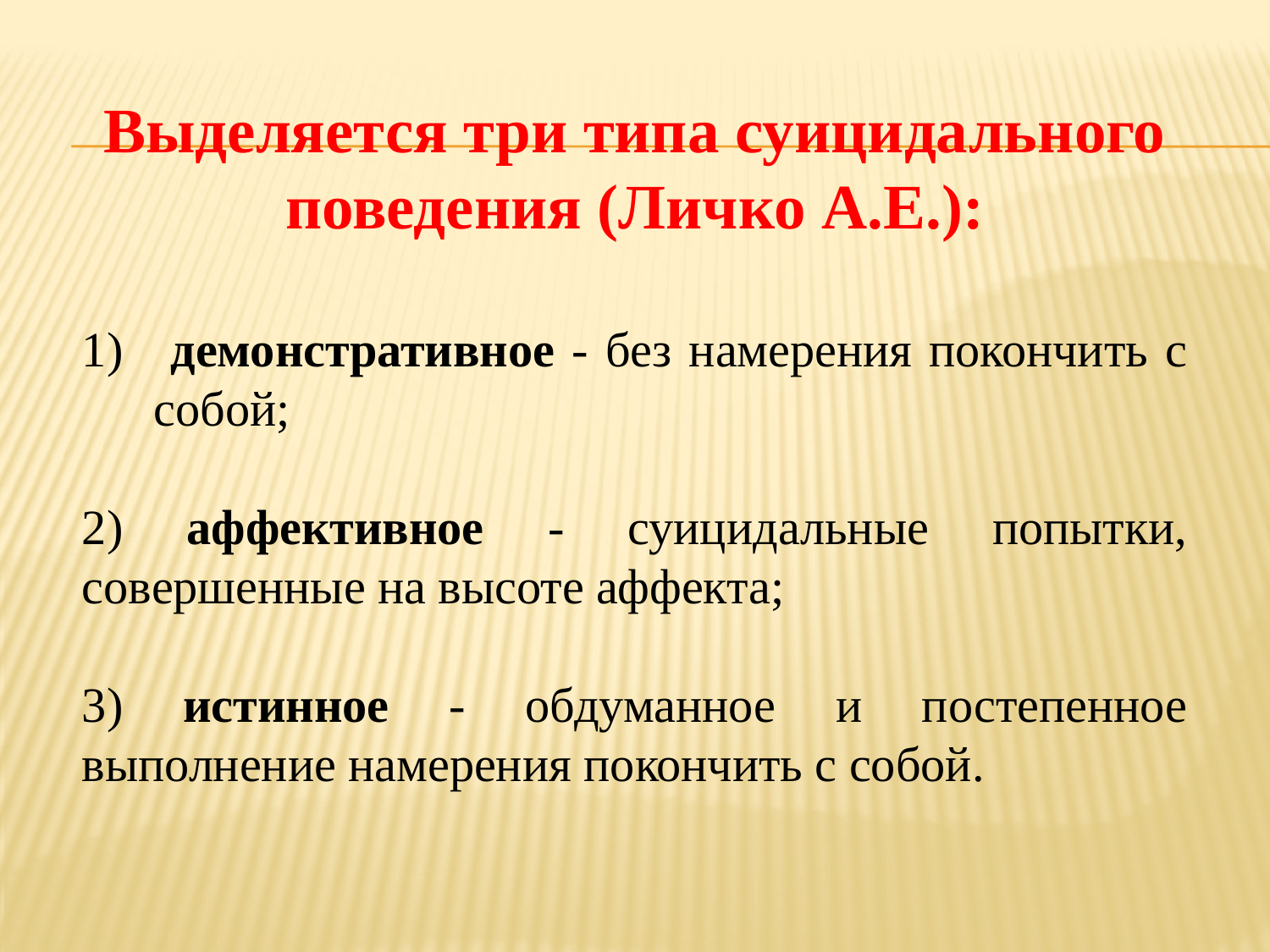

Выделяется три типа суицидального поведения (Личко А.Е.):

 демонстративное - без намерения покончить с собой;

2) аффективное - суицидальные попытки, совершенные на высоте аффекта;

3) истинное - обдуманное и постепенное выполнение намерения покончить с собой.